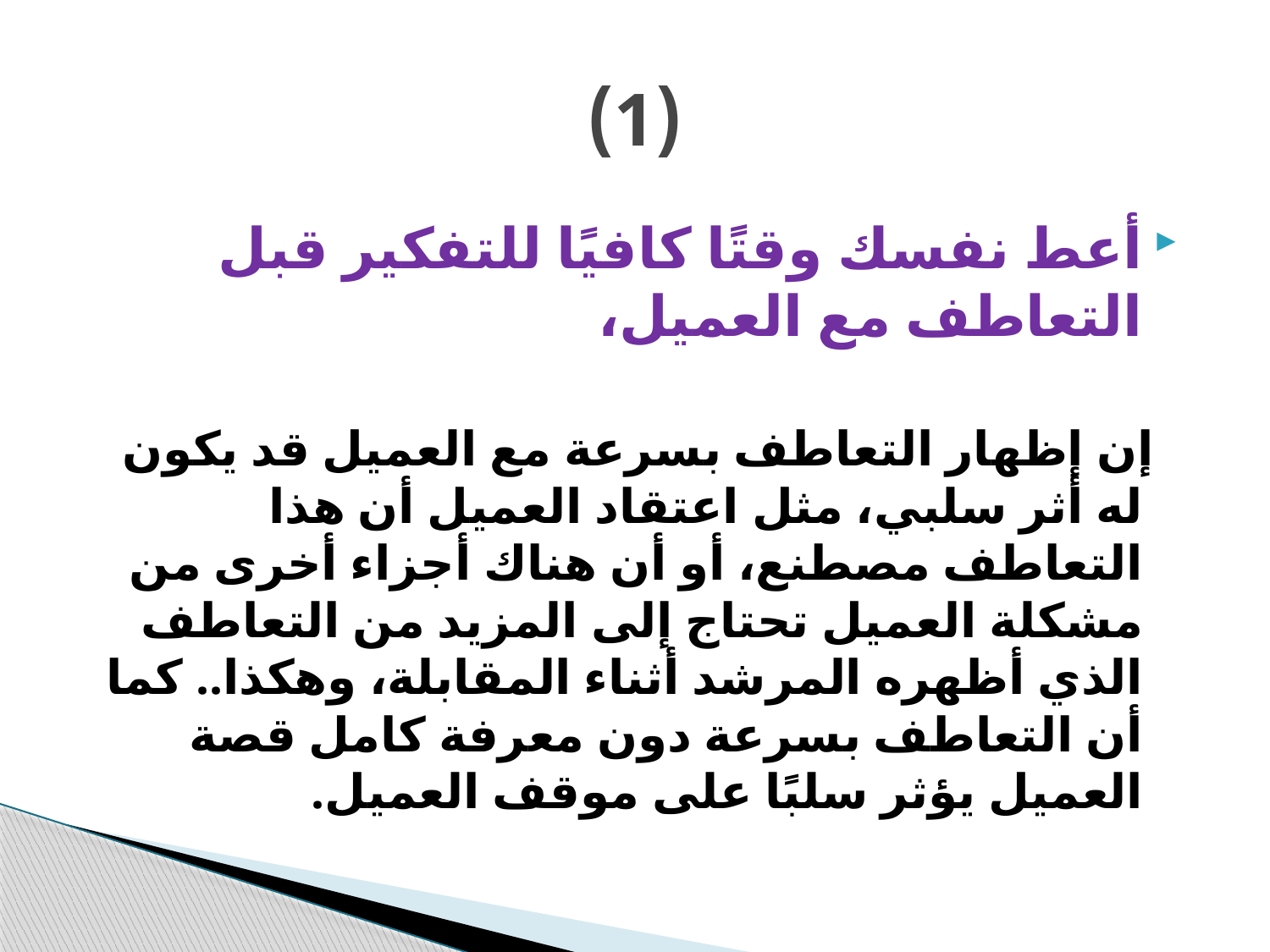

# (1)
أعط نفسك وقتًا كافيًا للتفكير قبل التعاطف مع العميل،

  إن إظهار التعاطف بسرعة مع العميل قد يكون له أثر سلبي، مثل اعتقاد العميل أن هذا التعاطف مصطنع، أو أن هناك أجزاء أخرى من مشكلة العميل تحتاج إلى المزيد من التعاطف الذي أظهره المرشد أثناء المقابلة، وهكذا.. كما أن التعاطف بسرعة دون معرفة كامل قصة العميل يؤثر سلبًا على موقف العميل.